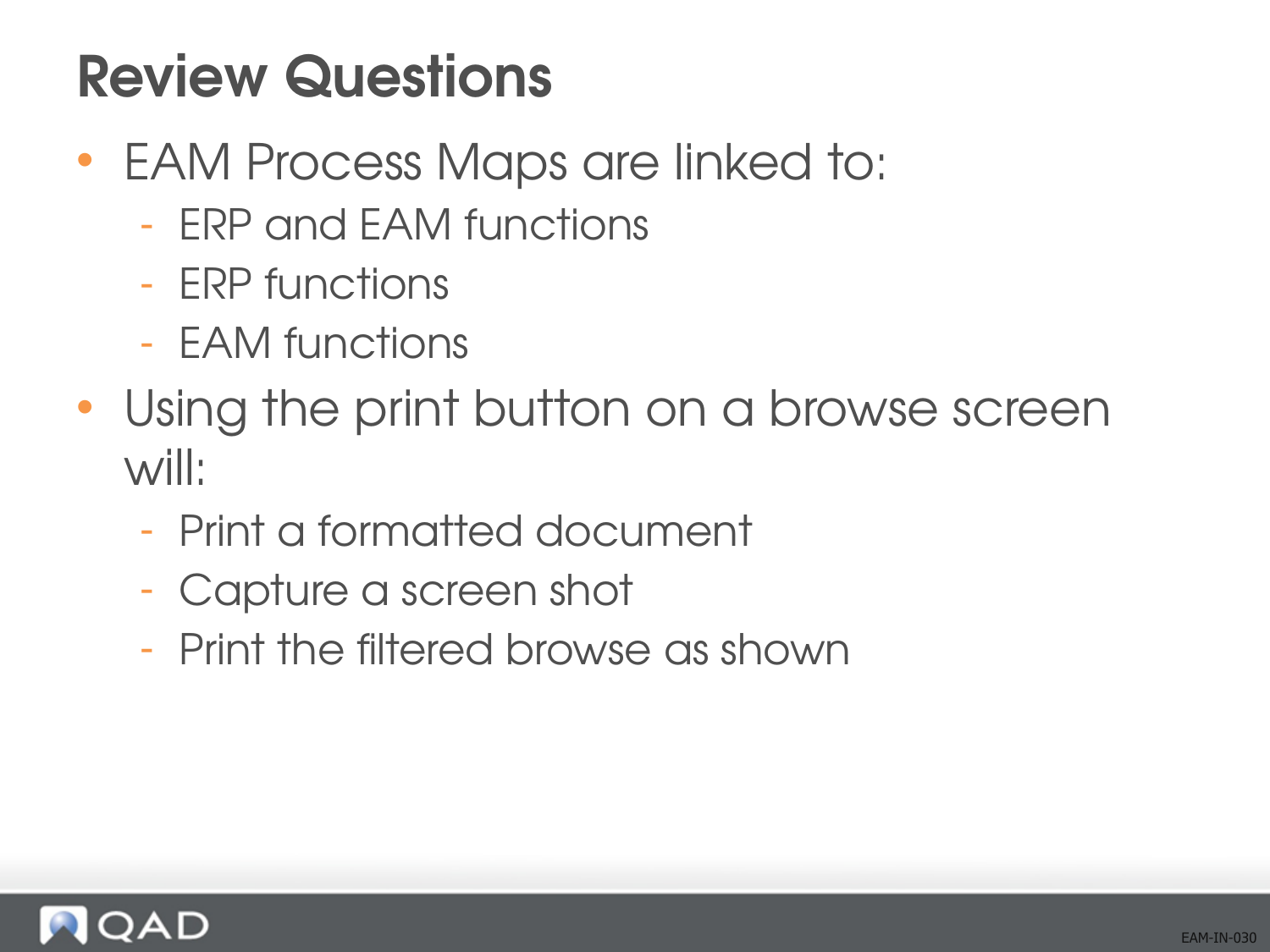

# Review Questions
EAM Process Maps are linked to:
ERP and EAM functions
ERP functions
EAM functions
Using the print button on a browse screen will:
Print a formatted document
Capture a screen shot
Print the filtered browse as shown
EAM-IN-030